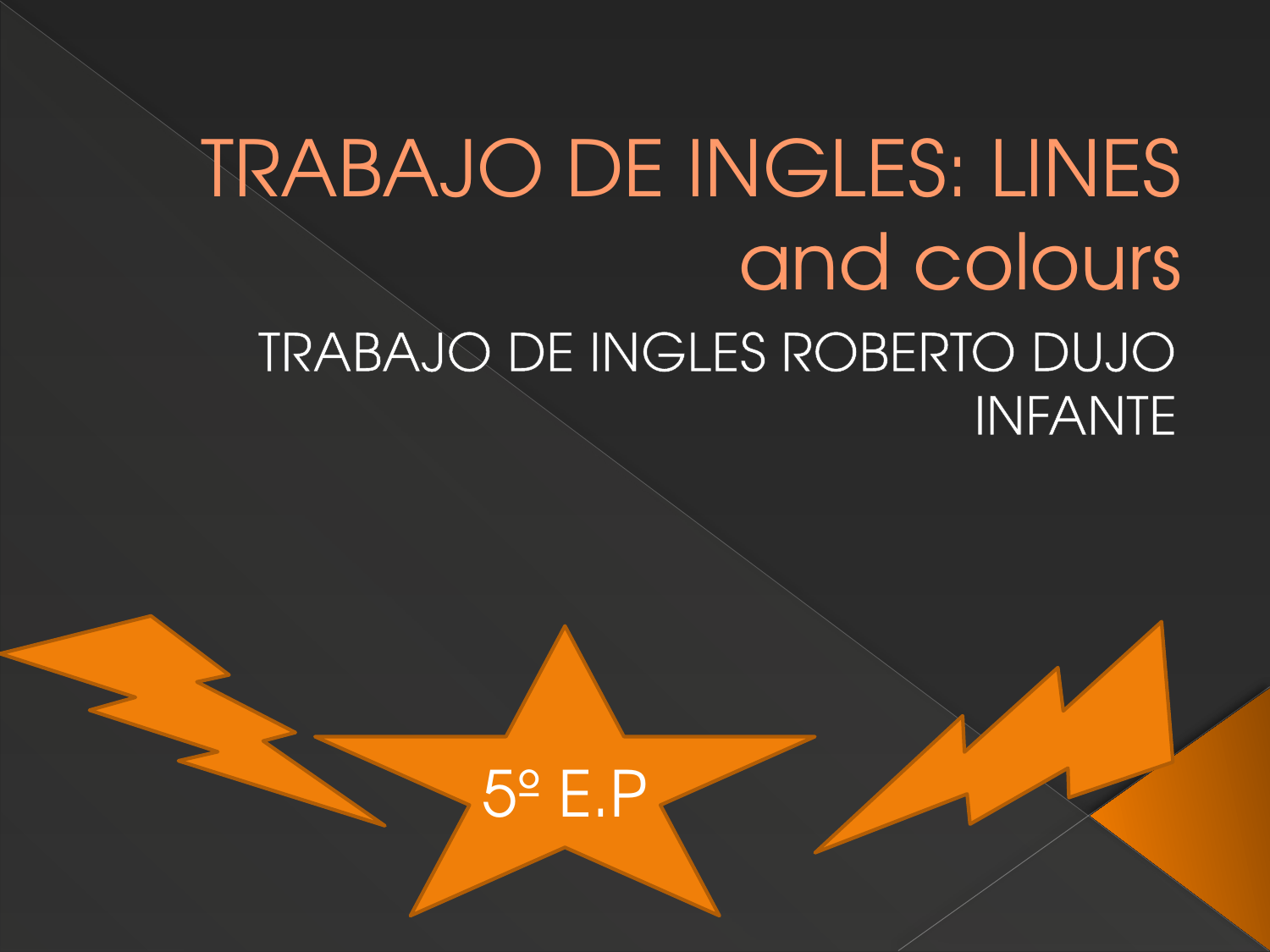

# TRABAJO DE INGLES: LINES and colours
TRABAJO DE INGLES ROBERTO DUJO INFANTE

5º E.P